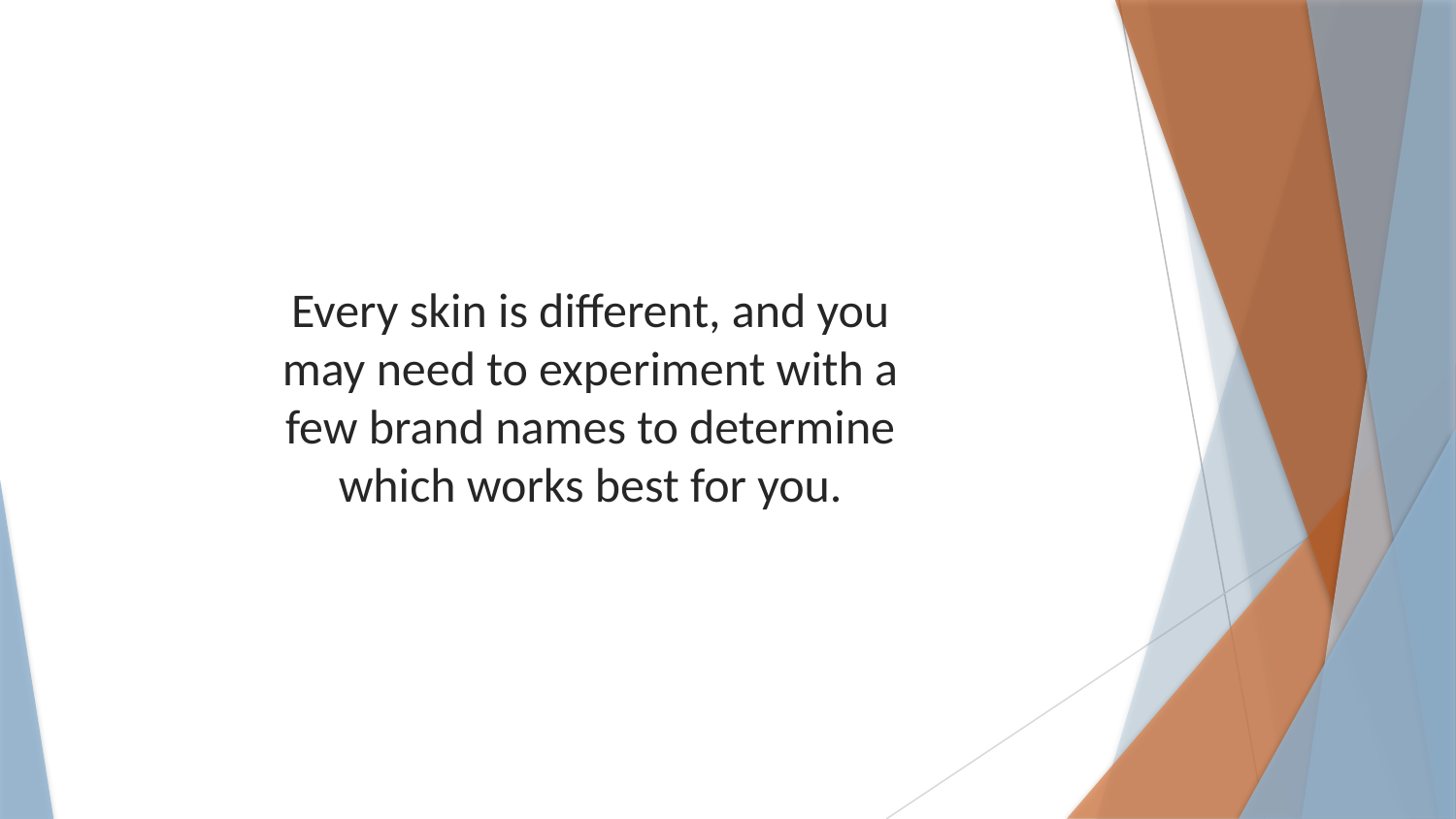

Every skin is different, and you may need to experiment with a few brand names to determine which works best for you.